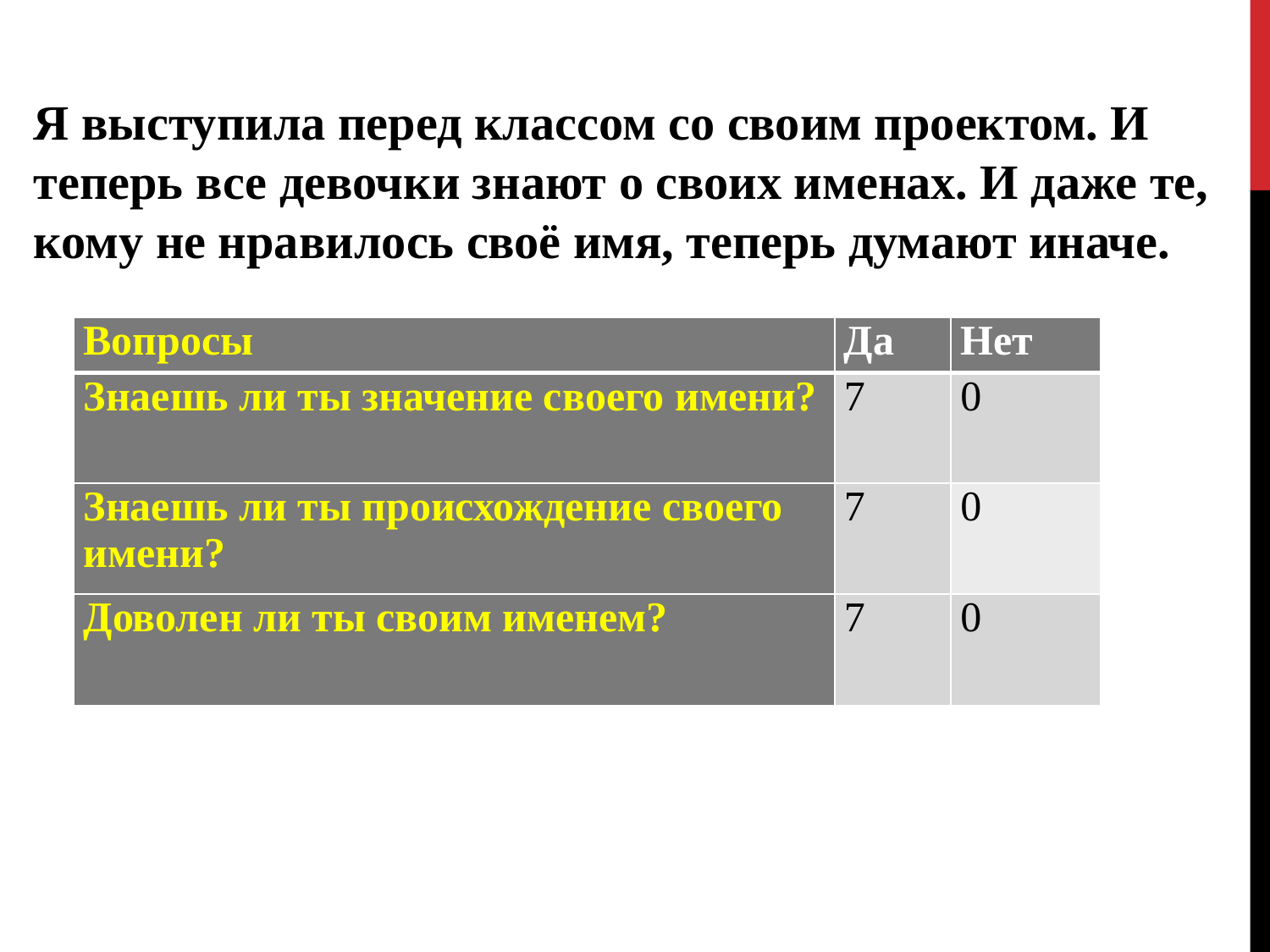

#
Я выступила перед классом со своим проектом. И теперь все девочки знают о своих именах. И даже те, кому не нравилось своё имя, теперь думают иначе.
| Вопросы | Да | Нет |
| --- | --- | --- |
| Знаешь ли ты значение своего имени? | 7 | 0 |
| Знаешь ли ты происхождение своего имени? | 7 | 0 |
| Доволен ли ты своим именем? | 7 | 0 |